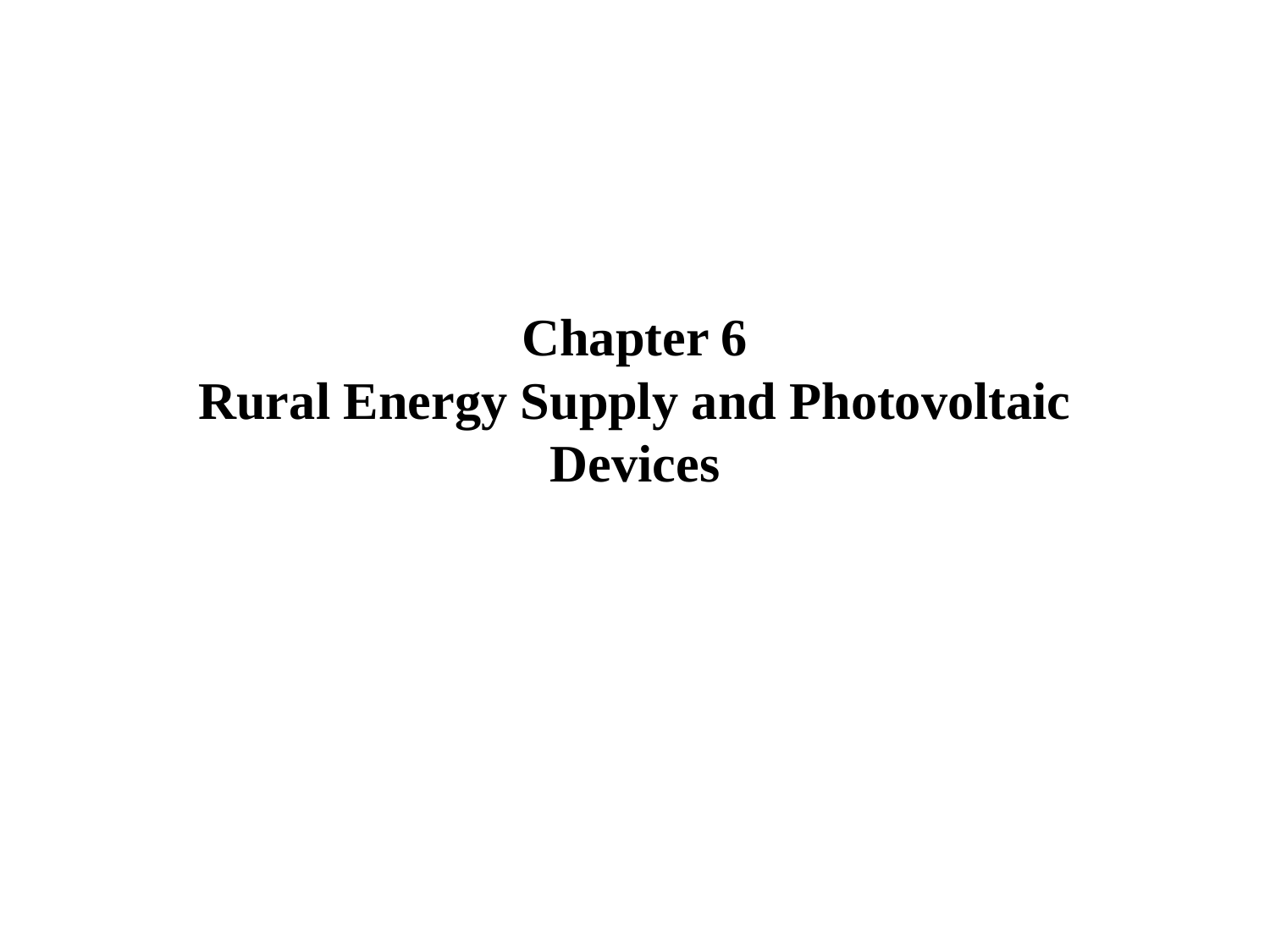

# Chapter 6 Rural Energy Supply and Photovoltaic Devices